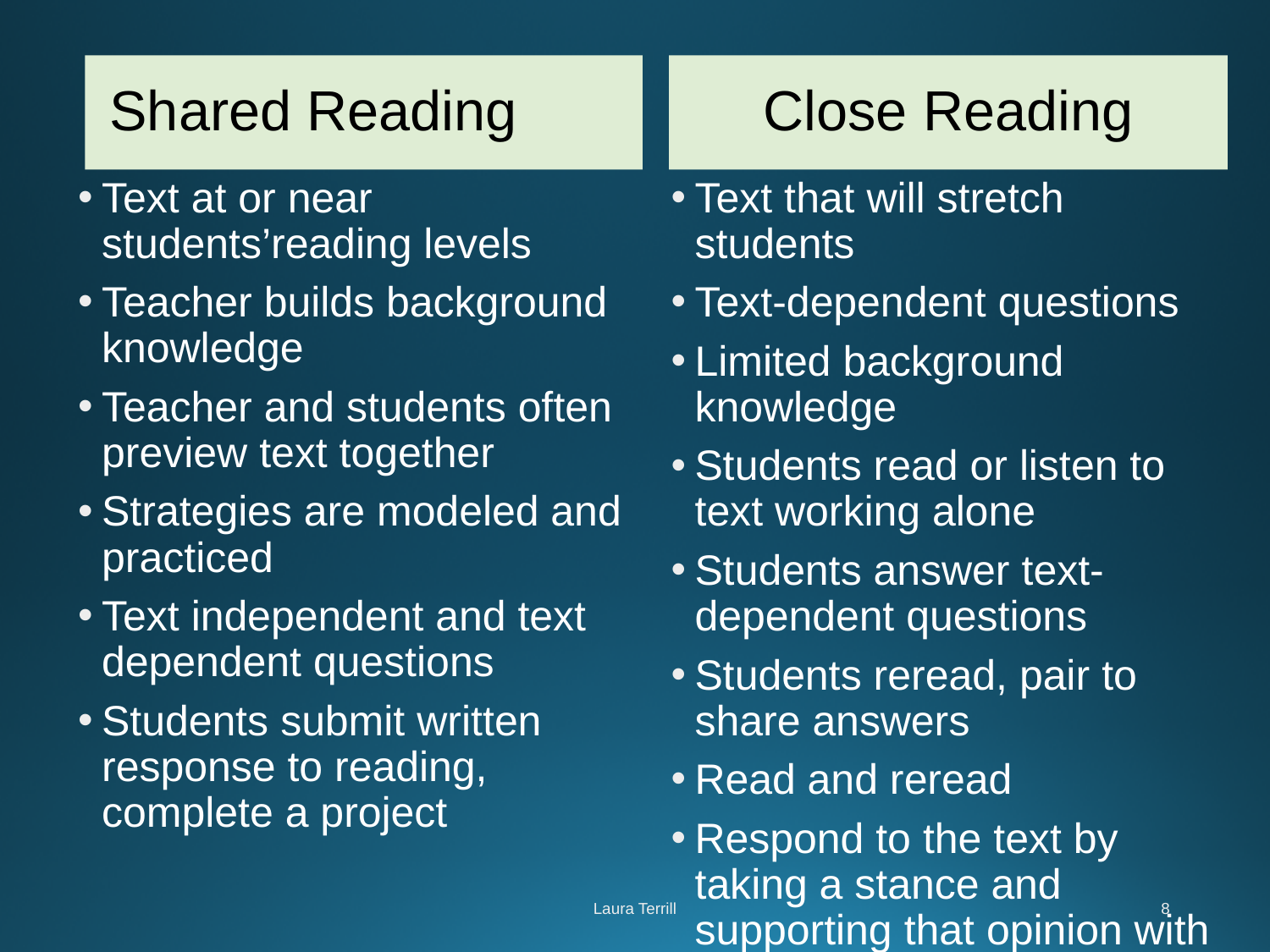

Shared Reading
Close Reading
Text at or near students’reading levels
Teacher builds background knowledge
Teacher and students often preview text together
Strategies are modeled and practiced
Text independent and text dependent questions
Students submit written response to reading, complete a project
Text that will stretch students
Text-dependent questions
Limited background knowledge
Students read or listen to text working alone
Students answer text-dependent questions
Students reread, pair to share answers
Read and reread
Respond to the text by taking a stance and supporting that opinion with textual evidence
Laura Terrill
8